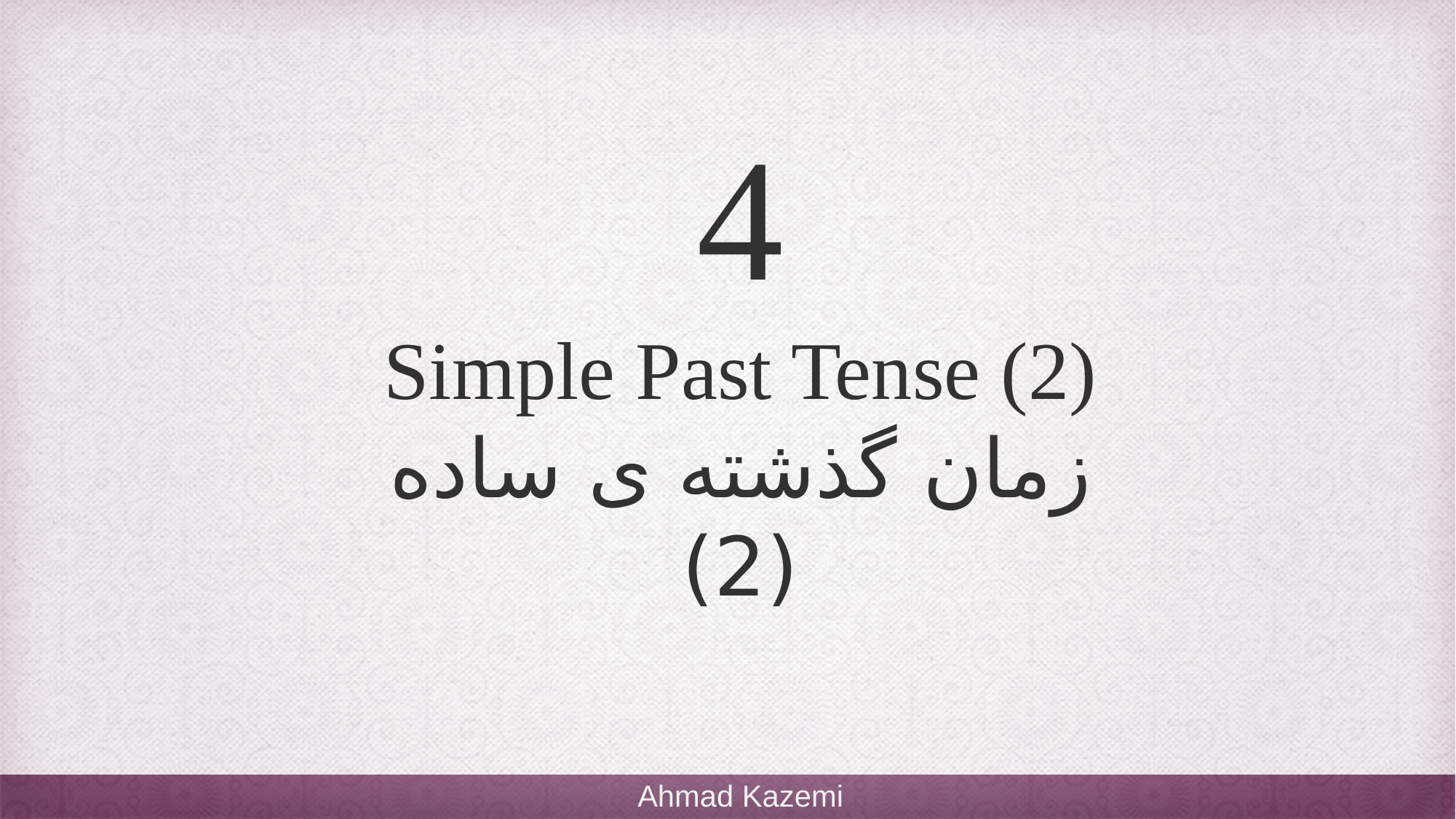

4
Simple Past Tense (2)
زمان گذشته ی ساده (2)
Ahmad Kazemi